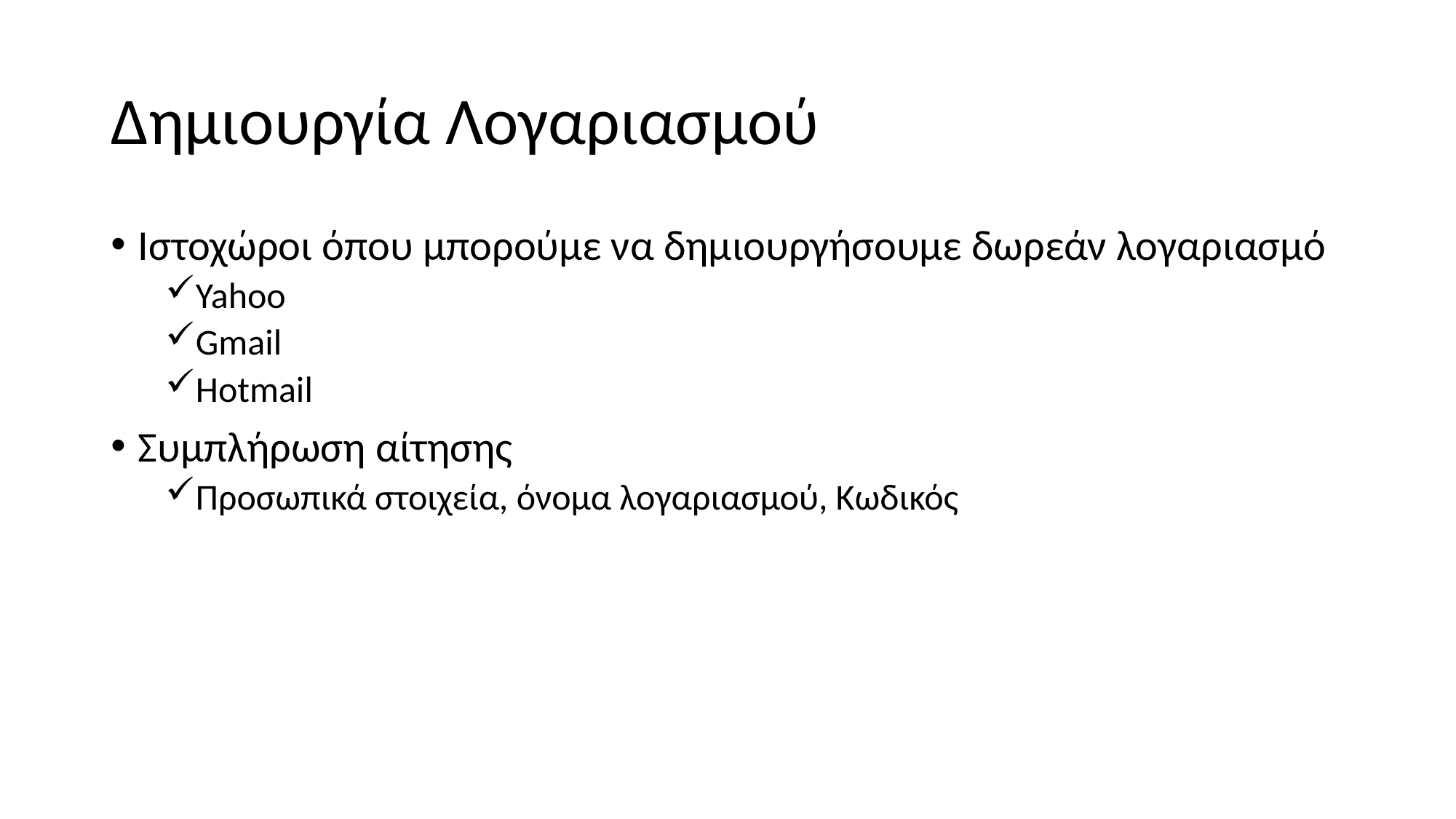

# Δημιουργία Λογαριασμού
Ιστοχώροι όπου μπορούμε να δημιουργήσουμε δωρεάν λογαριασμό
Yahoo
Gmail
Hotmail
Συμπλήρωση αίτησης
Προσωπικά στοιχεία, όνομα λογαριασμού, Κωδικός